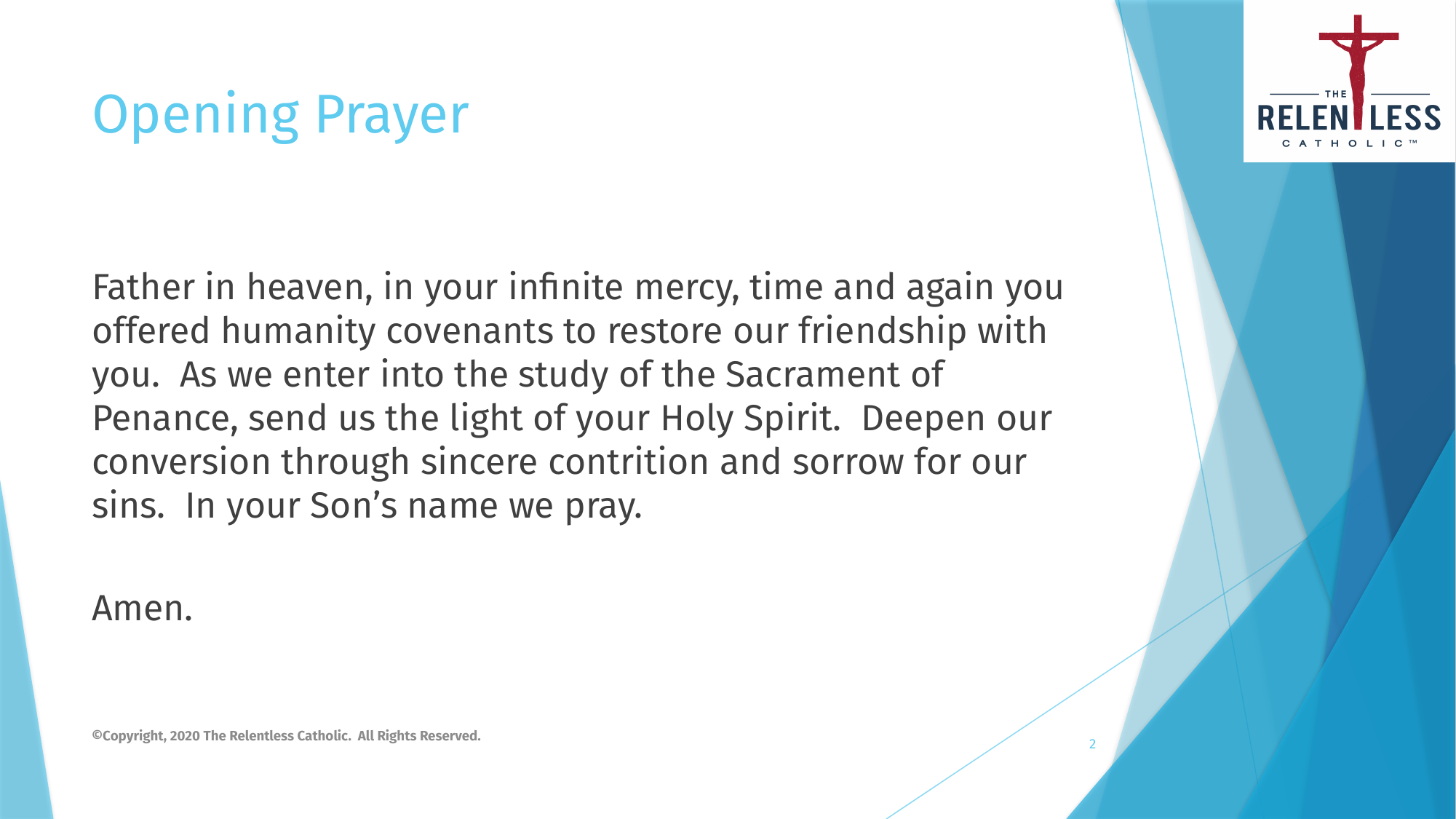

# Opening Prayer
Father in heaven, in your infinite mercy, time and again you offered humanity covenants to restore our friendship with you.  As we enter into the study of the Sacrament of Penance, send us the light of your Holy Spirit.  Deepen our conversion through sincere contrition and sorrow for our sins.  In your Son’s name we pray.
Amen.

©Copyright, 2020 The Relentless Catholic.  All Rights Reserved.

2